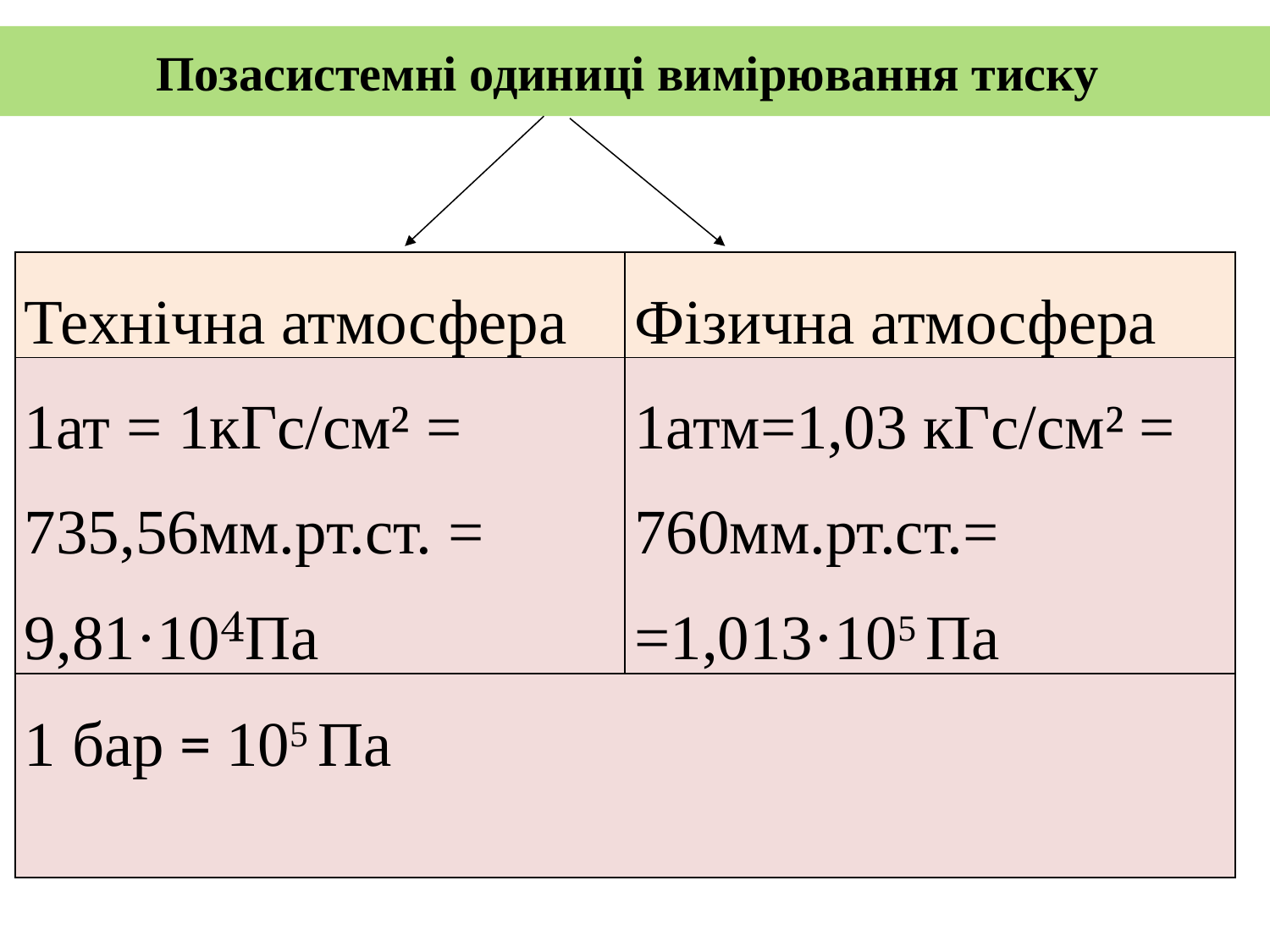

# Позасистемні одиниці вимірювання тиску

| Технічна атмосфера | Фізична атмосфера |
| --- | --- |
| 1ат = 1кГс/см² = 735,56мм.рт.ст. = 9,81·10⁴Па | 1атм=1,03 кГс/см² = 760мм.рт.ст.= =1,013·105 Па |
| 1 бар = 105 Па |  |